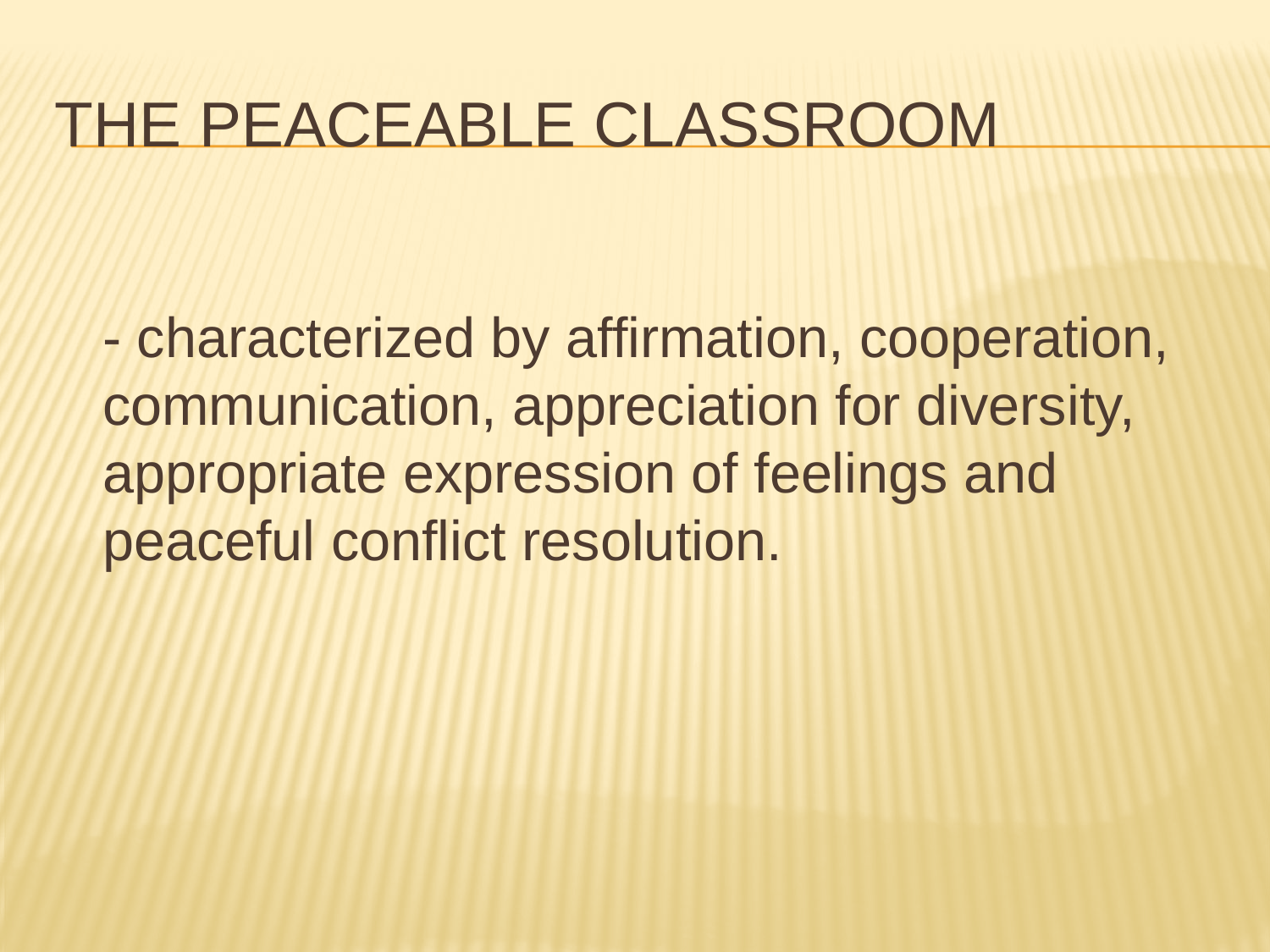

# The peaceable classroom

	- characterized by affirmation, cooperation, communication, appreciation for diversity, appropriate expression of feelings and peaceful conflict resolution.